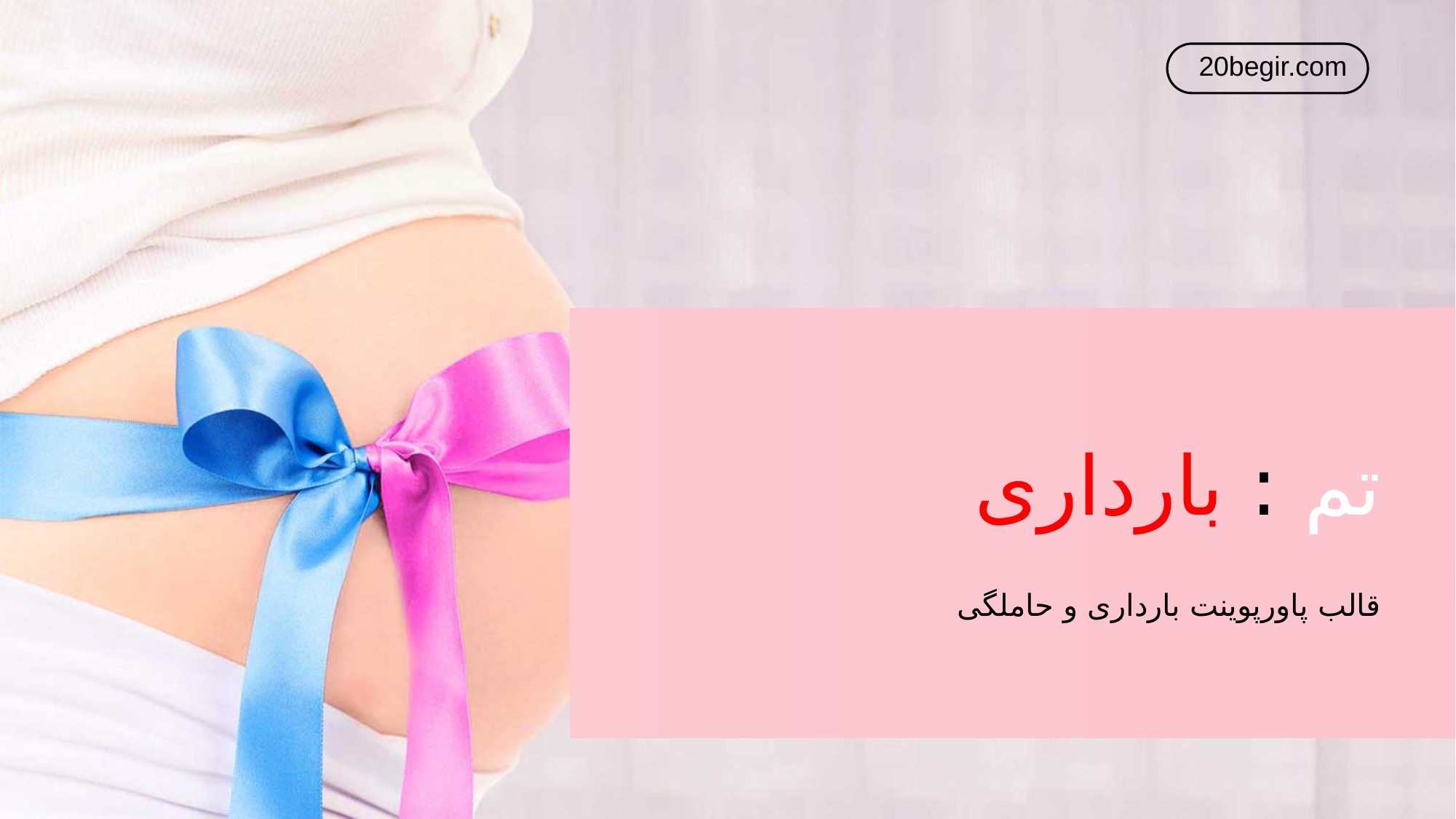

20begir.com

تم : بارداری
قالب پاورپوینت بارداری و حاملگی